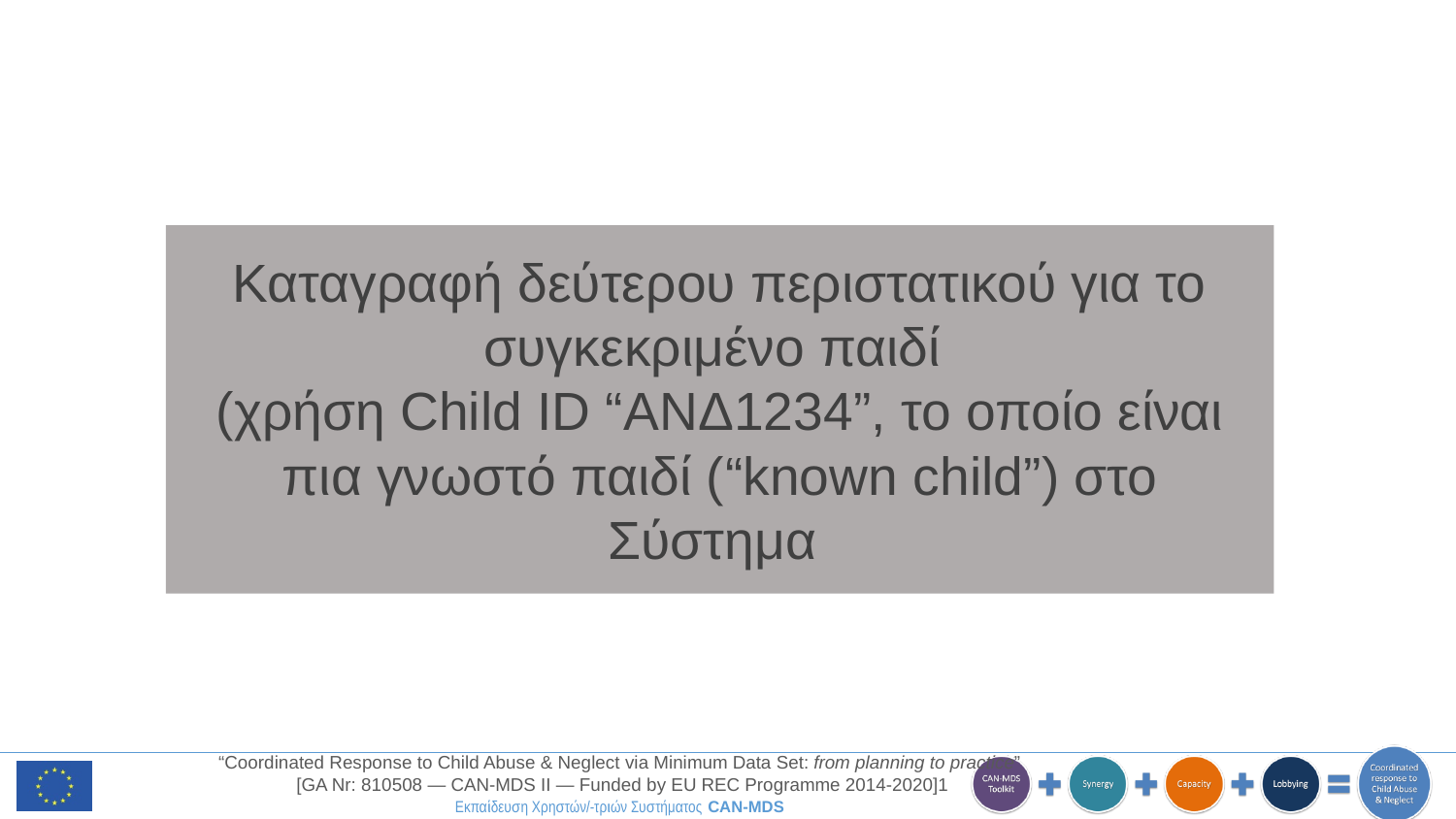

Καταγραφή δεύτερου περιστατικού για το συγκεκριμένο παιδί
(χρήση Child ID “AΝΔ1234”, το οποίο είναι πια γνωστό παιδί (“known child”) στο Σύστημα